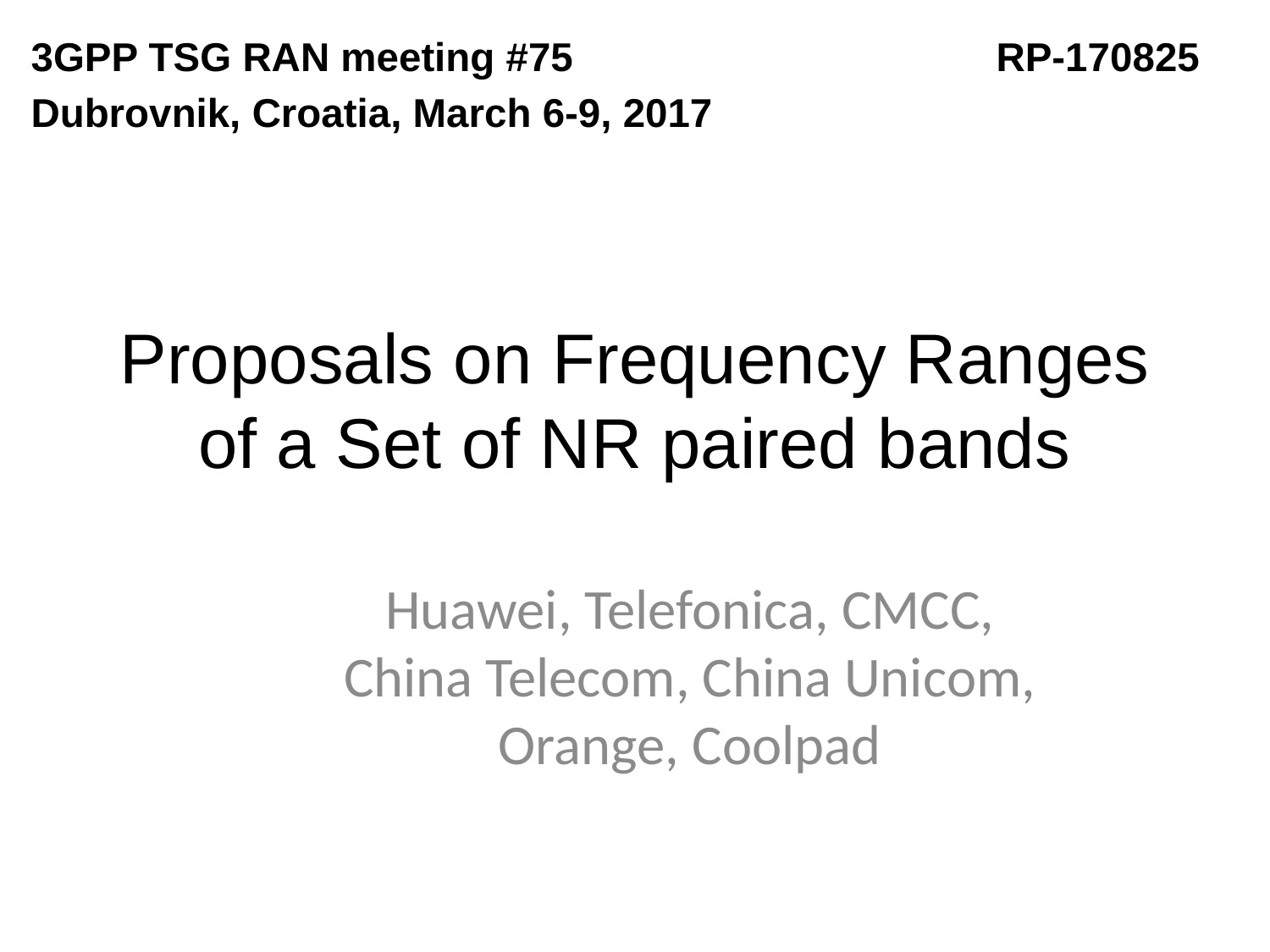

3GPP TSG RAN meeting #75				RP-170825
Dubrovnik, Croatia, March 6-9, 2017
# Proposals on Frequency Ranges of a Set of NR paired bands
Huawei, Telefonica, CMCC, China Telecom, China Unicom, Orange, Coolpad